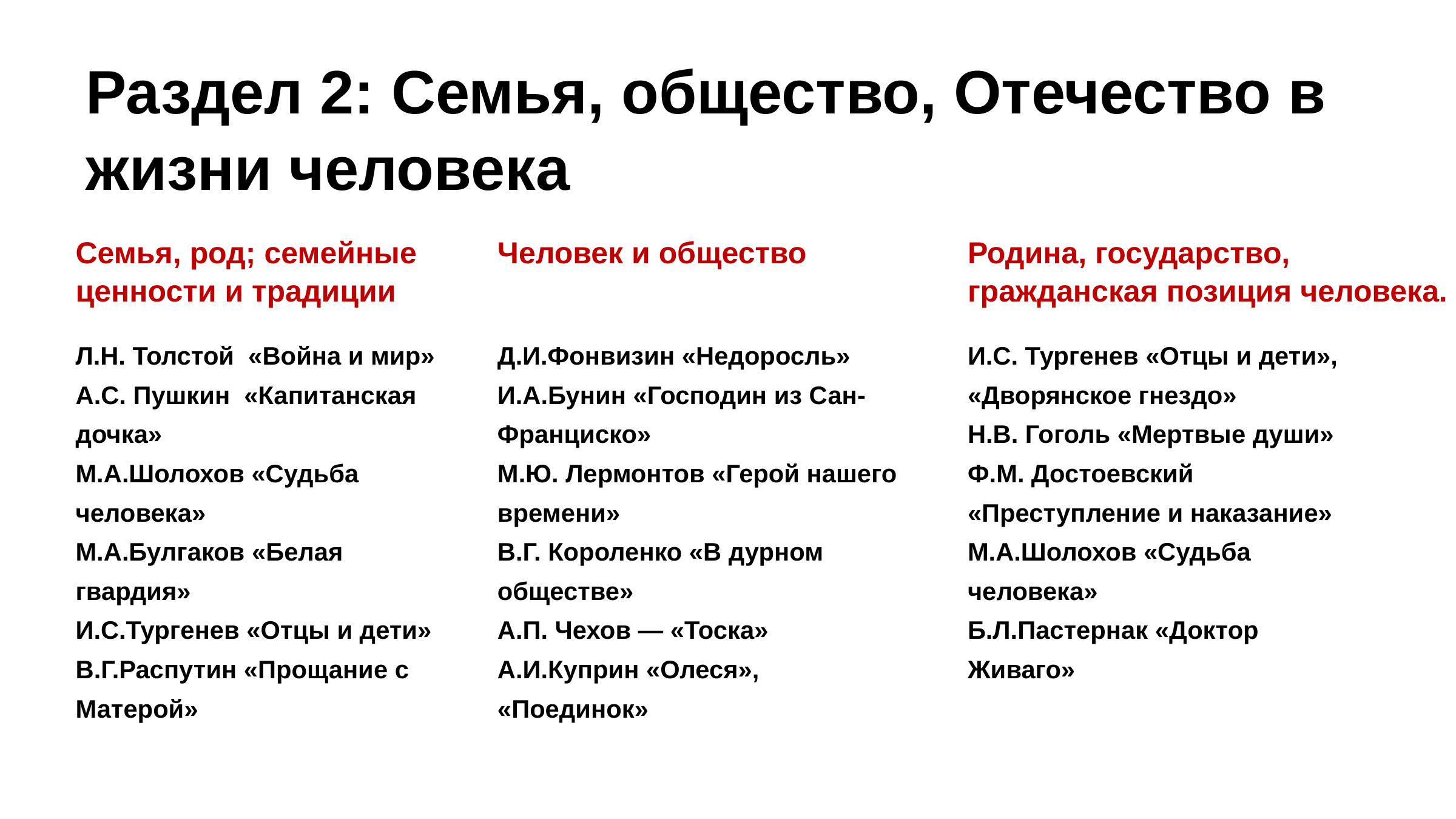

Раздел 2: Семья, общество, Отечество в жизни человека
Семья, род; семейные
ценности и традиции
Человек и общество
Родина, государство,
гражданская позиция человека.
Л.Н. Толстой  «Война и мир»
А.С. Пушкин  «Капитанская дочка»
М.А.Шолохов «Судьба человека»
М.А.Булгаков «Белая гвардия»
И.С.Тургенев «Отцы и дети»
В.Г.Распутин «Прощание с Матерой»
Д.И.Фонвизин «Недоросль»
И.А.Бунин «Господин из Сан-Франциско»
М.Ю. Лермонтов «Герой нашего времени»
В.Г. Короленко «В дурном обществе»
А.П. Чехов — «Тоска»
А.И.Куприн «Олеся», «Поединок»
И.С. Тургенев «Отцы и дети», «Дворянское гнездо»
Н.В. Гоголь «Мертвые души»
Ф.М. Достоевский  «Преступление и наказание»
М.А.Шолохов «Судьба человека»
Б.Л.Пастернак «Доктор Живаго»